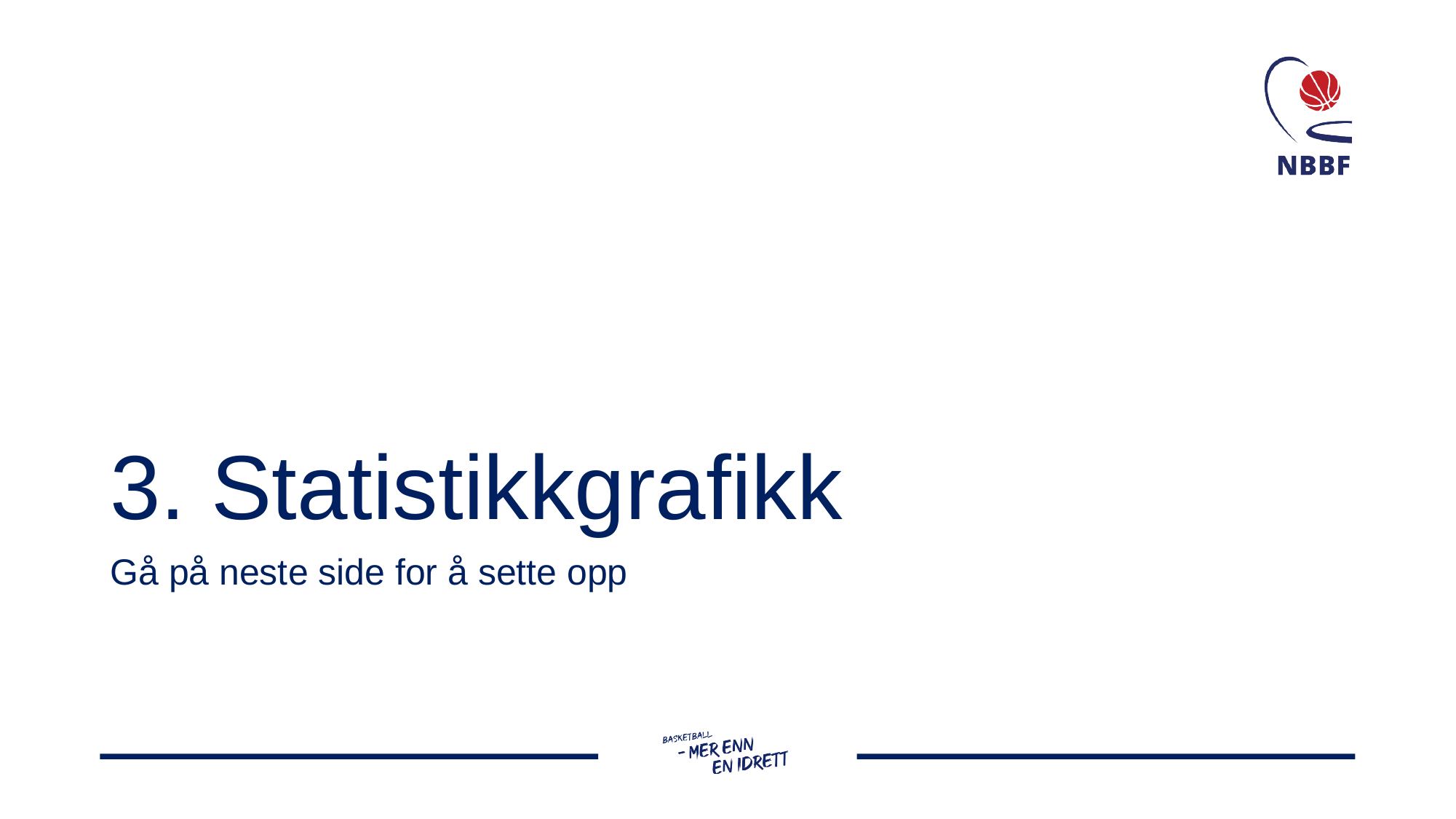

# 3. Statistikkgrafikk
Gå på neste side for å sette opp